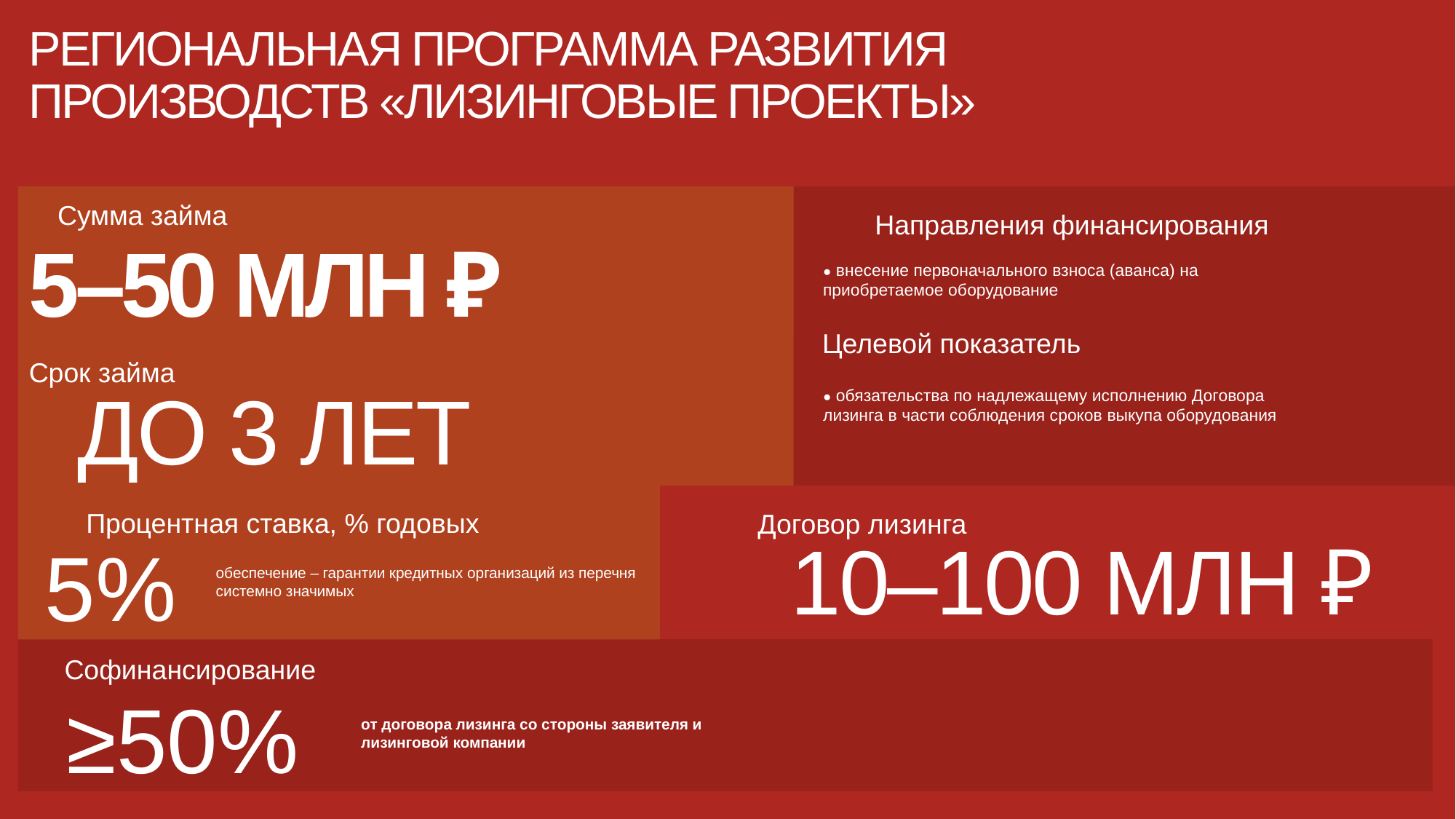

# РЕГИОНАЛЬНАЯ ПРОГРАММА РАЗВИТИЯ ПРОИЗВОДСТВ «ЛИЗИНГОВЫЕ ПРОЕКТЫ»

Сумма займа
Направления финансирования
5–50 МЛН ₽
● внесение первоначального взноса (аванса) на приобретаемое оборудование
Целевой показатель

Срок займа
ДО 3 ЛЕТ
● обязательства по надлежащему исполнению Договора лизинга в части соблюдения сроков выкупа оборудования

Процентная ставка, % годовых
Договор лизинга
10–100 МЛН ₽
5%
обеспечение – гарантии кредитных организаций из перечня системно значимых

Софинансирование
≥50%
от договора лизинга со стороны заявителя и лизинговой компании